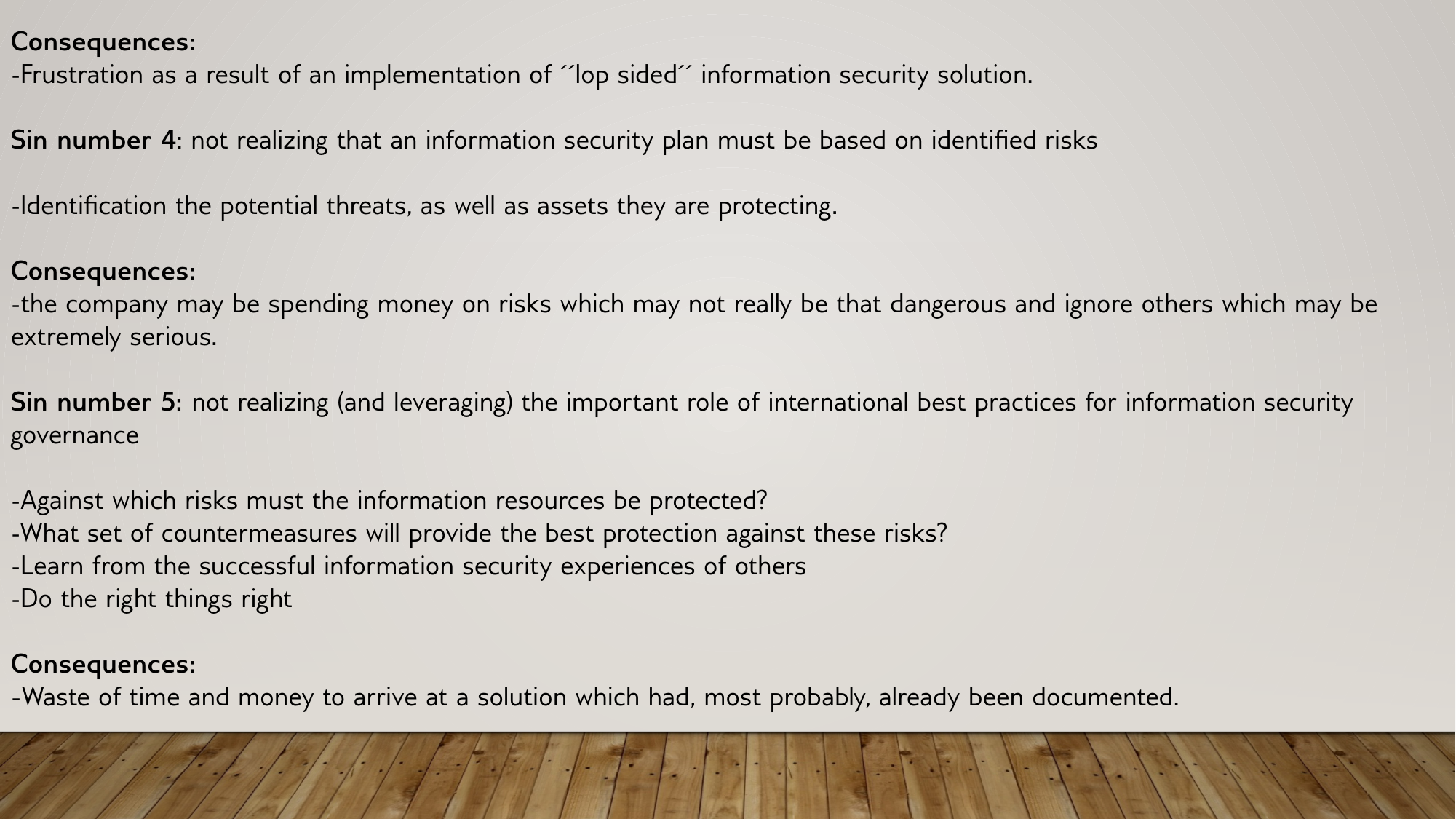

Consequences:
-Frustration as a result of an implementation of ´´lop sided´´ information security solution.

Sin number 4: not realizing that an information security plan must be based on identified risks

-Identification the potential threats, as well as assets they are protecting.

Consequences:
-the company may be spending money on risks which may not really be that dangerous and ignore others which may be extremely serious.

Sin number 5: not realizing (and leveraging) the important role of international best practices for information security governance

-Against which risks must the information resources be protected?
-What set of countermeasures will provide the best protection against these risks?
-Learn from the successful information security experiences of others
-Do the right things right

Consequences:
-Waste of time and money to arrive at a solution which had, most probably, already been documented.